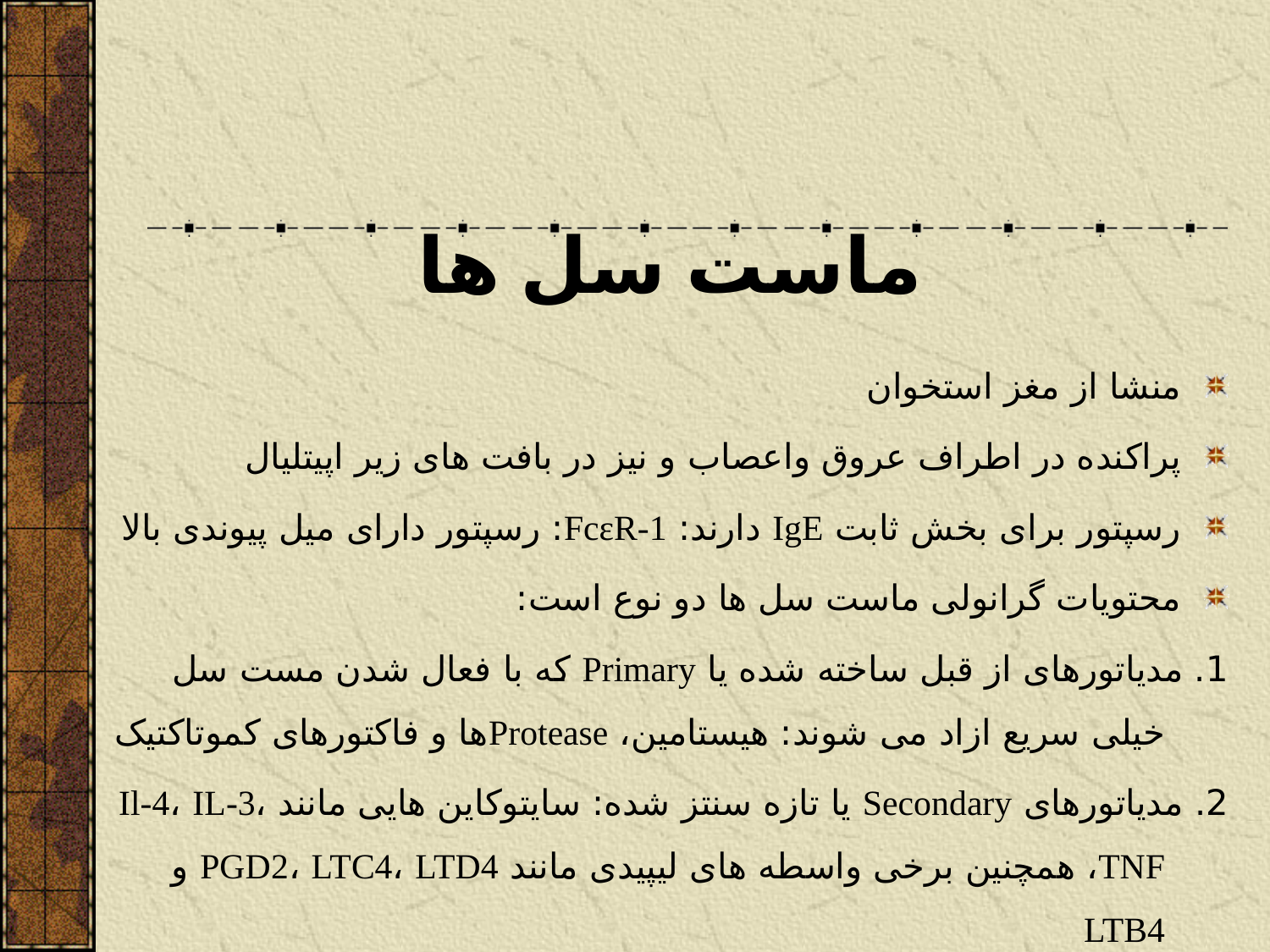

# ماست سل ها
منشا از مغز استخوان
پراکنده در اطراف عروق واعصاب و نیز در بافت های زیر اپیتلیال
رسپتور برای بخش ثابت IgE دارند: FcεR-1: رسپتور دارای میل پیوندی بالا
محتویات گرانولی ماست سل ها دو نوع است:
1. مدیاتورهای از قبل ساخته شده یا Primary که با فعال شدن مست سل خیلی سریع ازاد می شوند: هیستامین، Proteaseها و فاکتورهای کموتاکتیک
2. مدیاتورهای Secondary یا تازه سنتز شده: سایتوکاین هایی مانند Il-4، IL-3، TNF، همچنین برخی واسطه های لیپیدی مانند PGD2، LTC4، LTD4 و LTB4